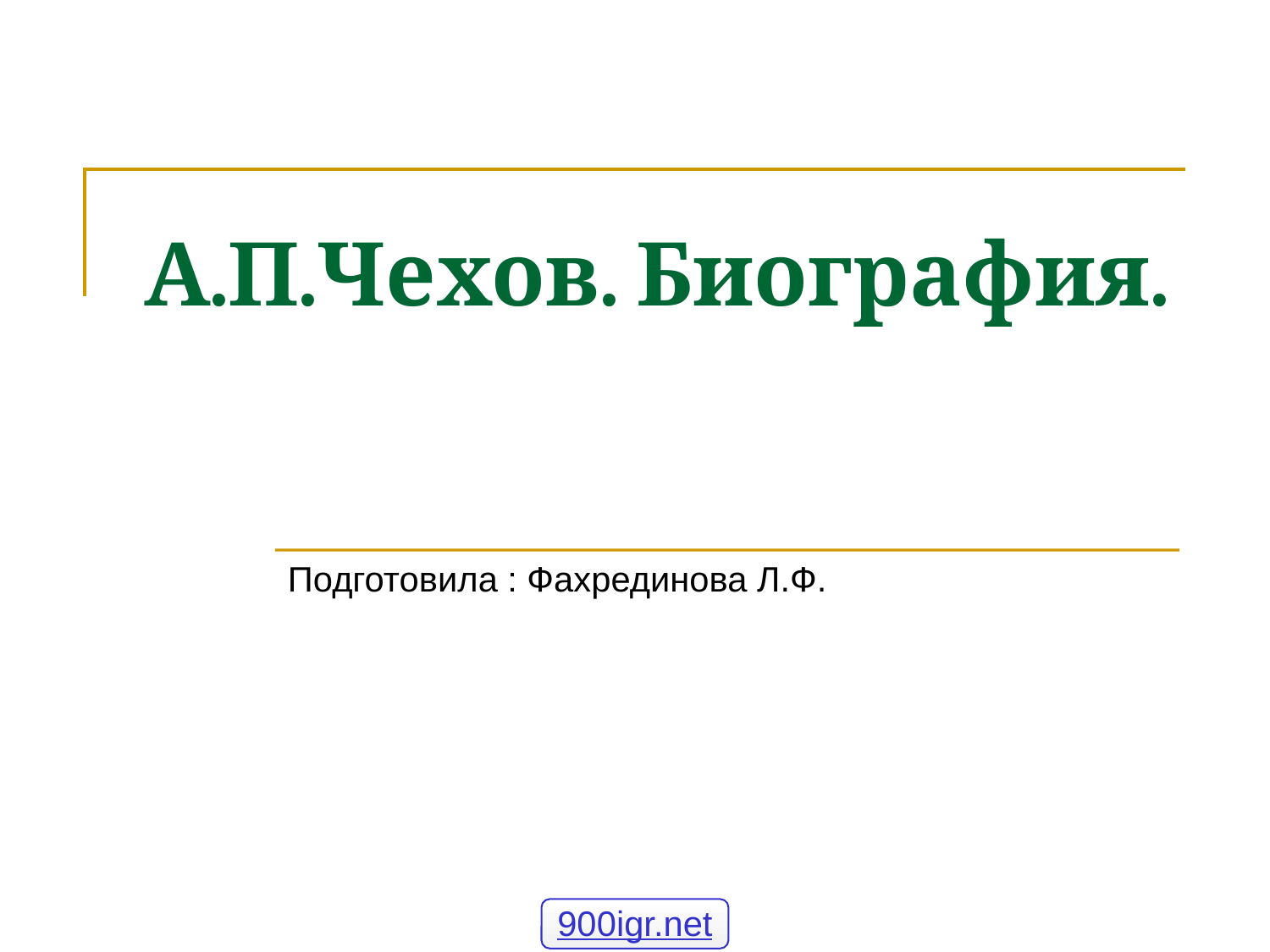

# А.П.Чехов. Биография.
Подготовила : Фахрединова Л.Ф.
900igr.net